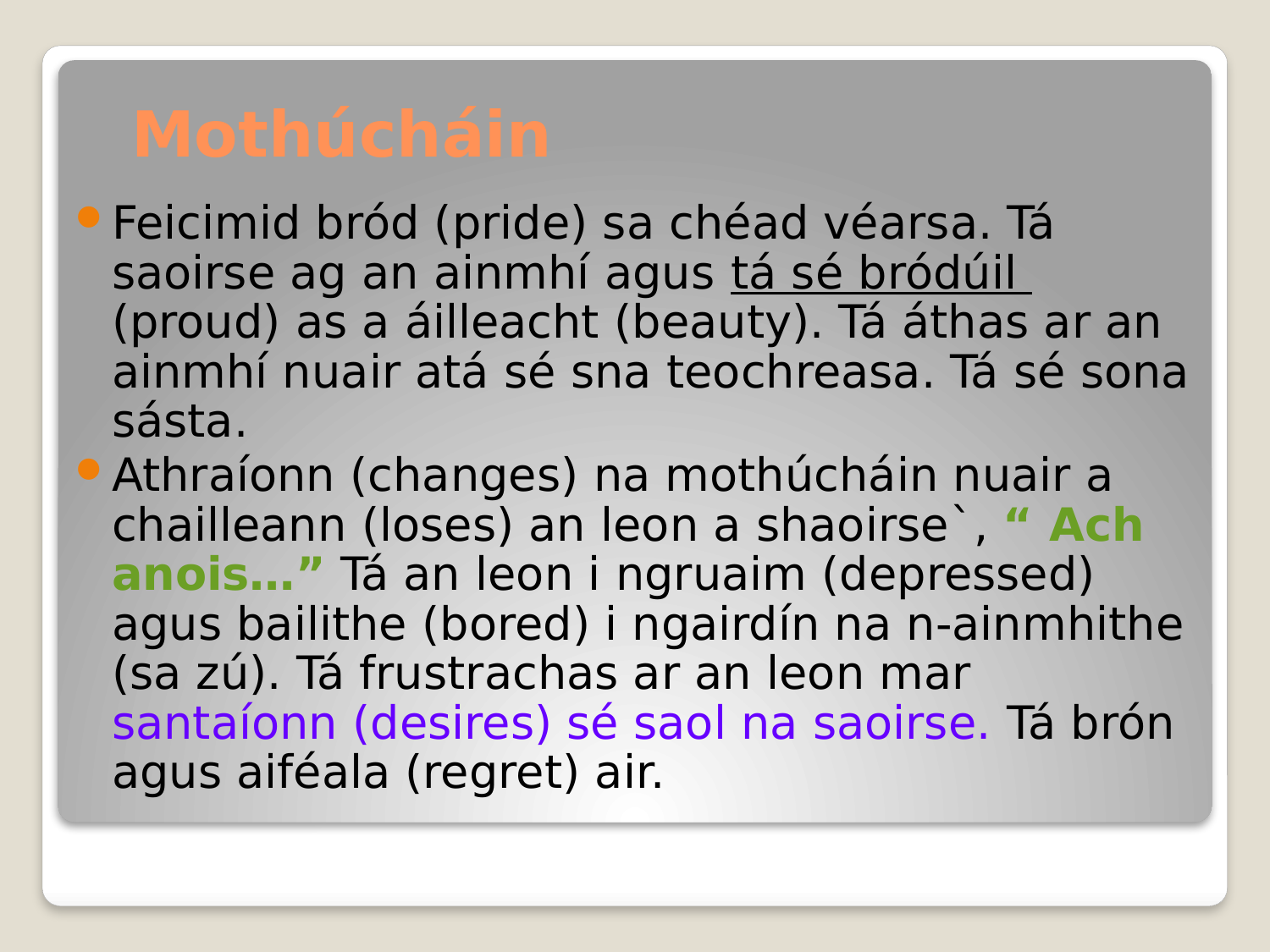

# Mothúcháin

Feicimid bród (pride) sa chéad véarsa. Tá saoirse ag an ainmhí agus tá sé bródúil  (proud) as a áilleacht (beauty). Tá áthas ar an ainmhí nuair atá sé sna teochreasa. Tá sé sona sásta.
Athraíonn (changes) na mothúcháin nuair a chailleann (loses) an leon a shaoirse`, “ Ach anois…” Tá an leon i ngruaim (depressed) agus bailithe (bored) i ngairdín na n-ainmhithe (sa zú). Tá frustrachas ar an leon mar santaíonn (desires) sé saol na saoirse. Tá brón agus aiféala (regret) air.